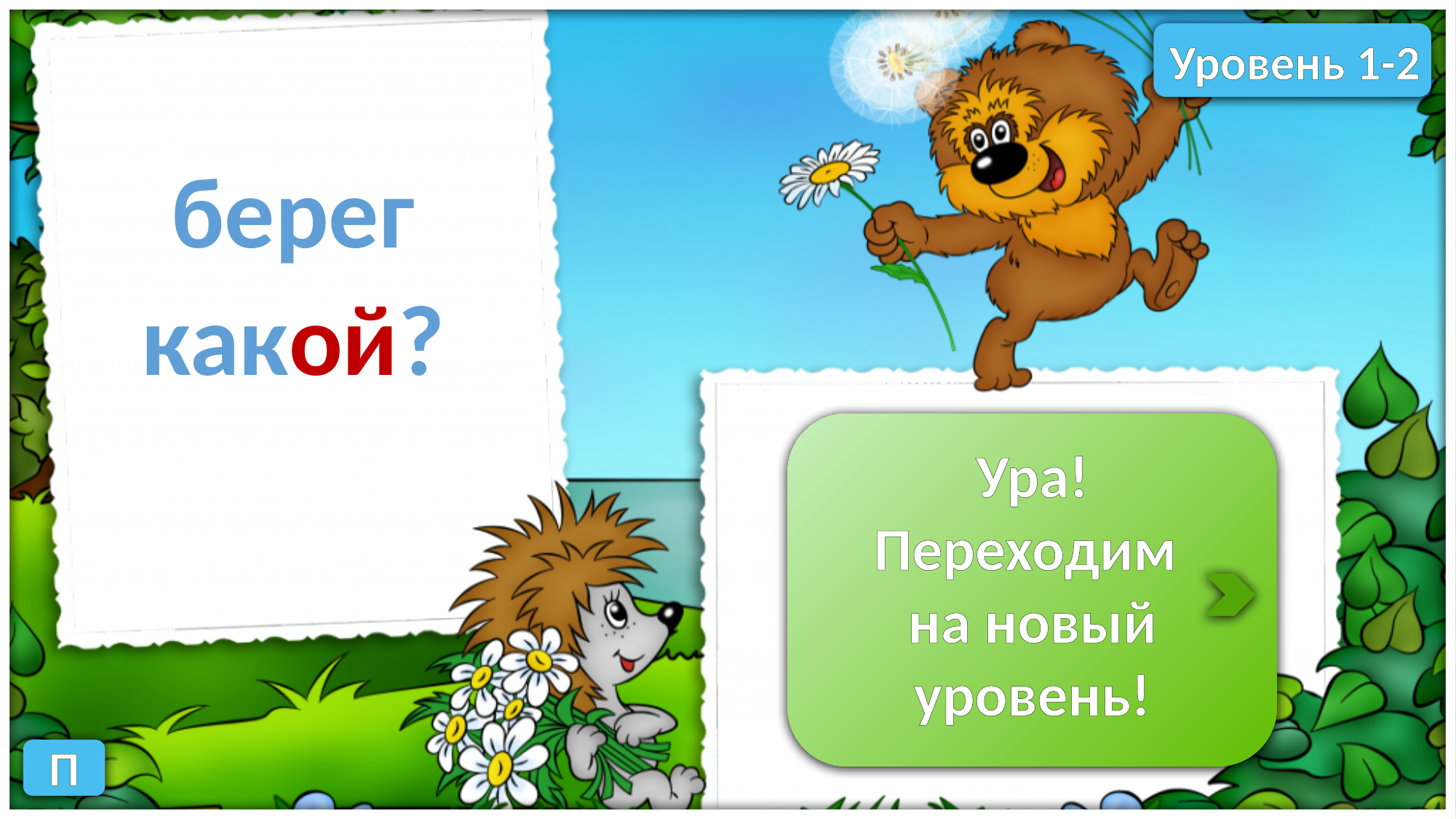

Уровень 1-2
берег
какой?

Ура!
Переходим
на новый
уровень!

дальней

дальний

П